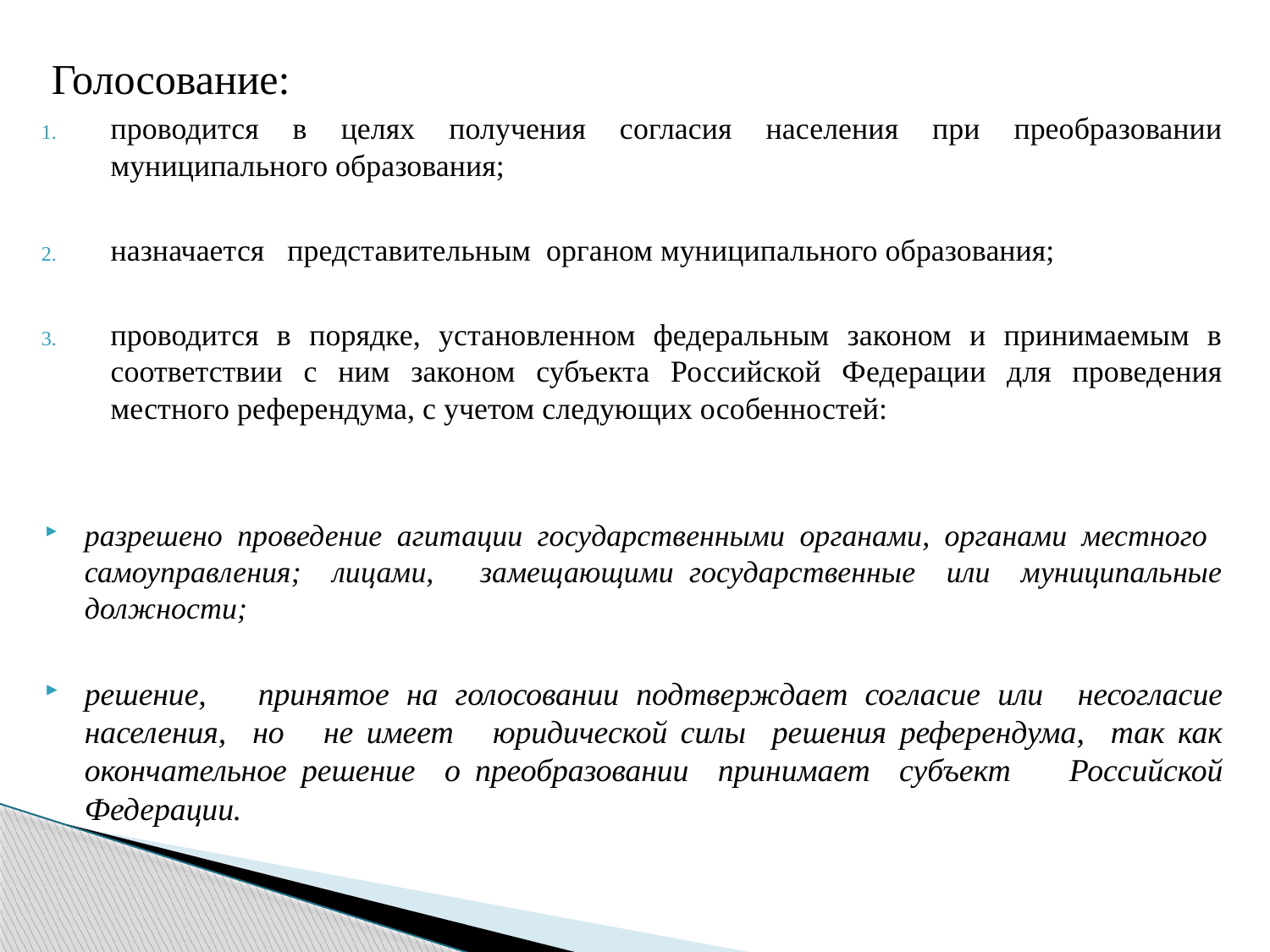

Голосование:
проводится в целях получения согласия населения при преобразовании муниципального образования;

назначается   представительным  органом муниципального образования;

проводится в порядке, установленном федеральным законом и принимаемым в соответствии с ним законом субъекта Российской Федерации для проведения местного референдума, с учетом следующих особенностей:

разрешено проведение агитации государственными органами, органами местного  самоуправления;  лицами,   замещающими государственные  или  муниципальные должности;

решение,   принятое на голосовании подтверждает согласие или  несогласие населения,  но   не имеет   юридической силы  решения референдума,  так как окончательное решение  о преобразовании  принимает  субъект    Российской Федерации.